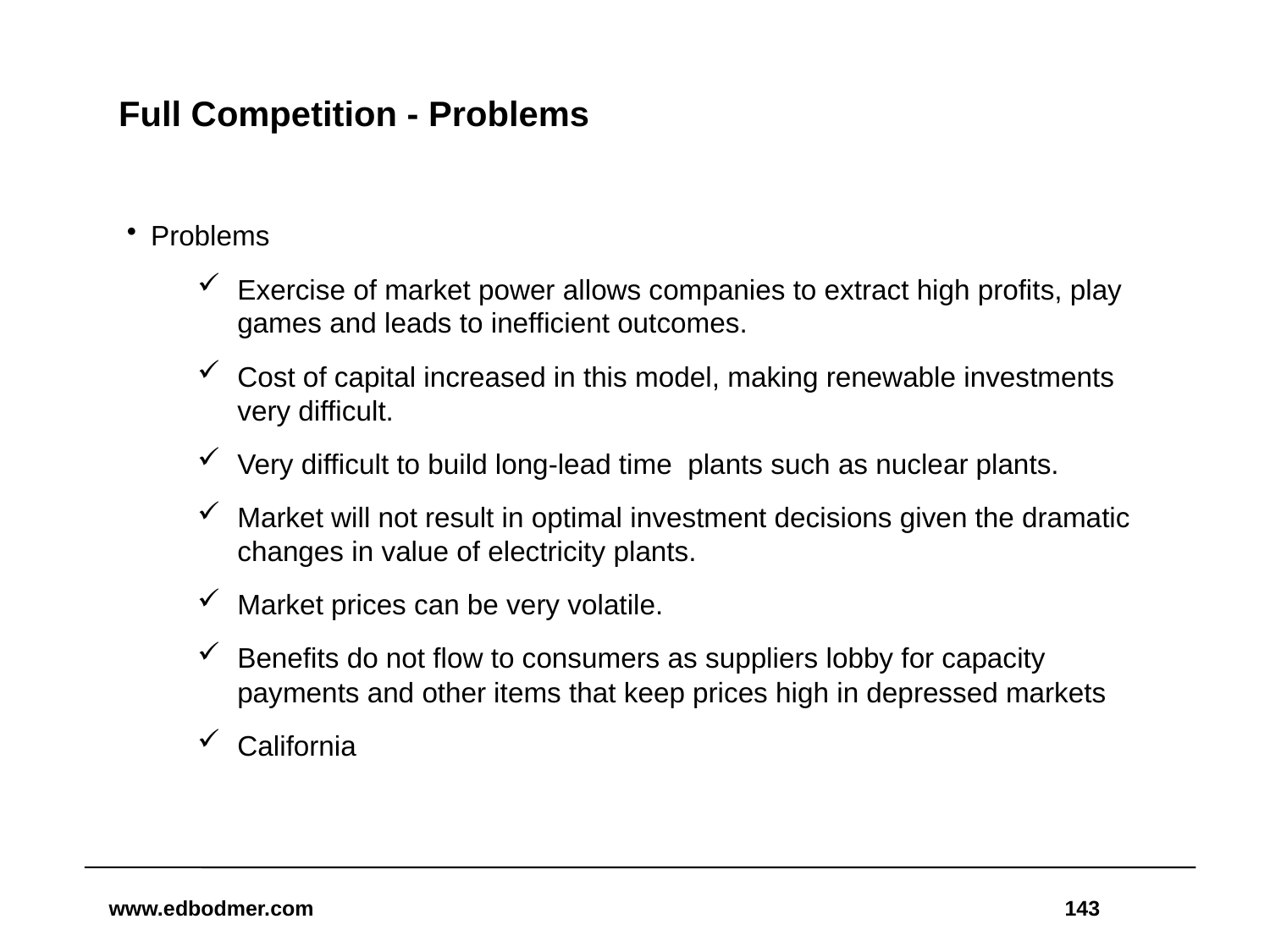

# Full Competition - Problems
Problems
Exercise of market power allows companies to extract high profits, play games and leads to inefficient outcomes.
Cost of capital increased in this model, making renewable investments very difficult.
Very difficult to build long-lead time  plants such as nuclear plants.
Market will not result in optimal investment decisions given the dramatic changes in value of electricity plants.
Market prices can be very volatile.
Benefits do not flow to consumers as suppliers lobby for capacity payments and other items that keep prices high in depressed markets
California